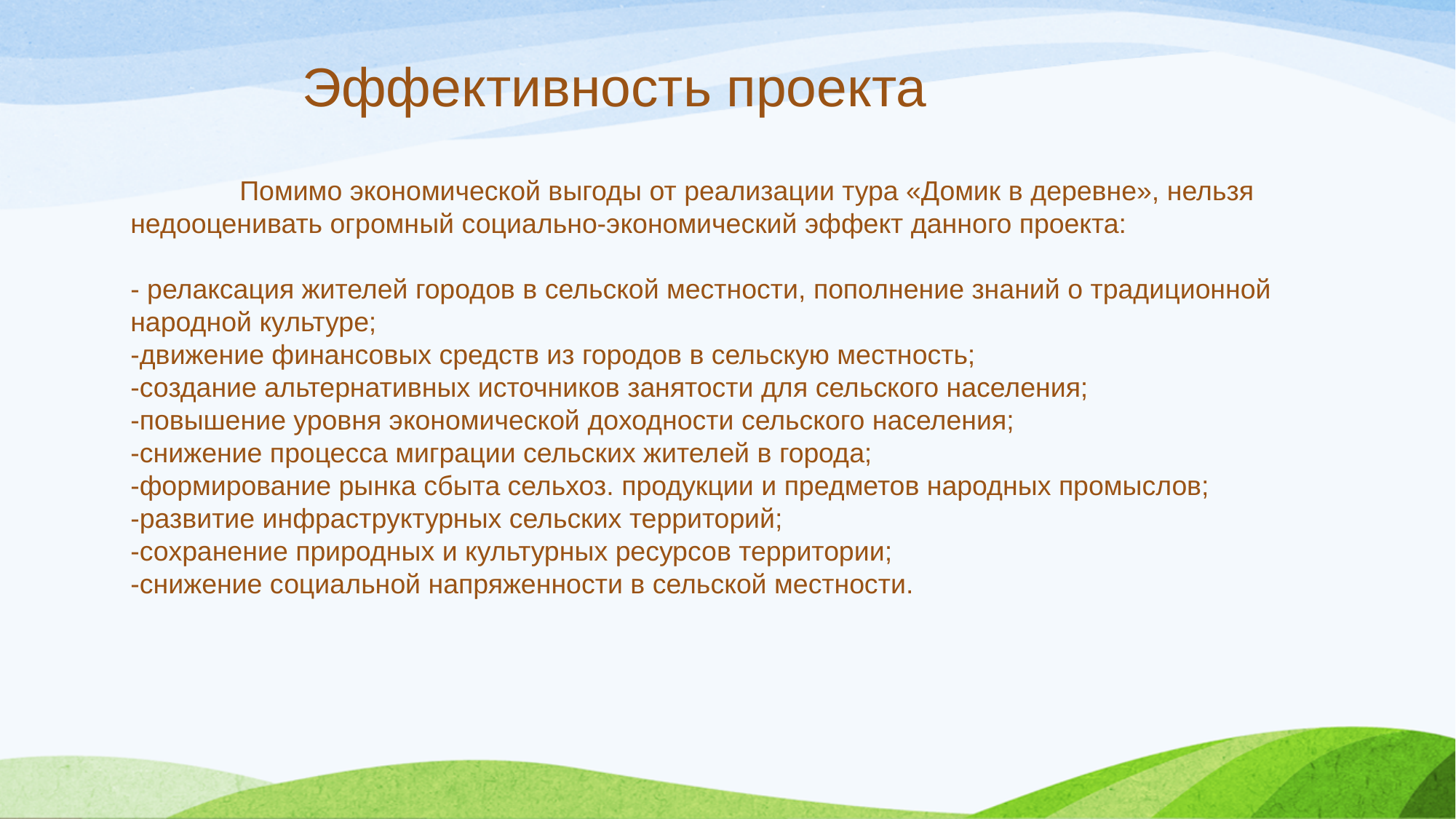

Эффективность проекта
	Помимо экономической выгоды от реализации тура «Домик в деревне», нельзя недооценивать огромный социально-экономический эффект данного проекта:

- релаксация жителей городов в сельской местности, пополнение знаний о традиционной народной культуре;
-движение финансовых средств из городов в сельскую местность;
-создание альтернативных источников занятости для сельского населения;
-повышение уровня экономической доходности сельского населения;
-снижение процесса миграции сельских жителей в города;
-формирование рынка сбыта сельхоз. продукции и предметов народных промыслов;
-развитие инфраструктурных сельских территорий;
-сохранение природных и культурных ресурсов территории;
-снижение социальной напряженности в сельской местности.